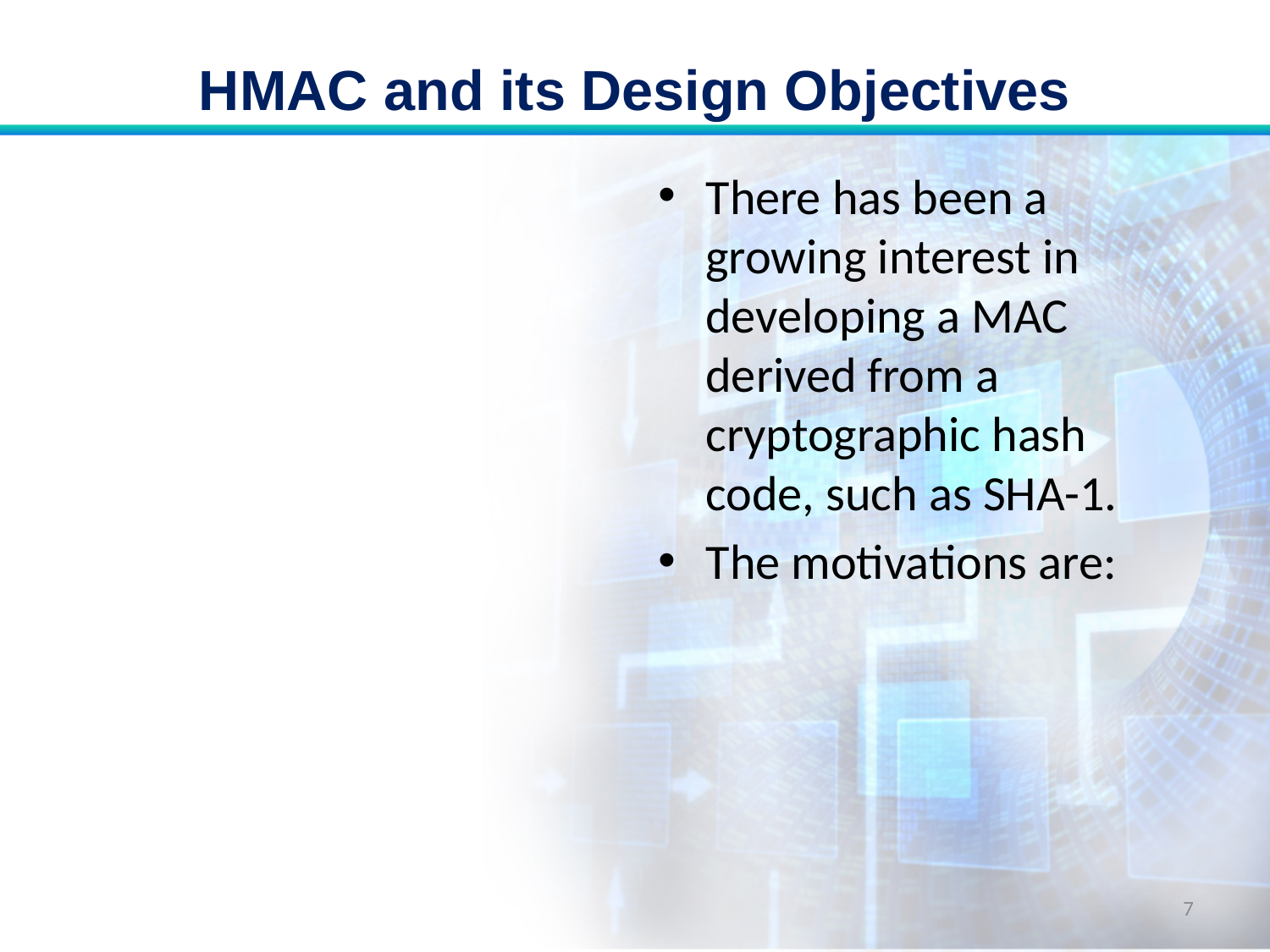

# HMAC and its Design Objectives
There has been a growing interest in developing a MAC derived from a cryptographic hash code, such as SHA-1.
The motivations are:

7